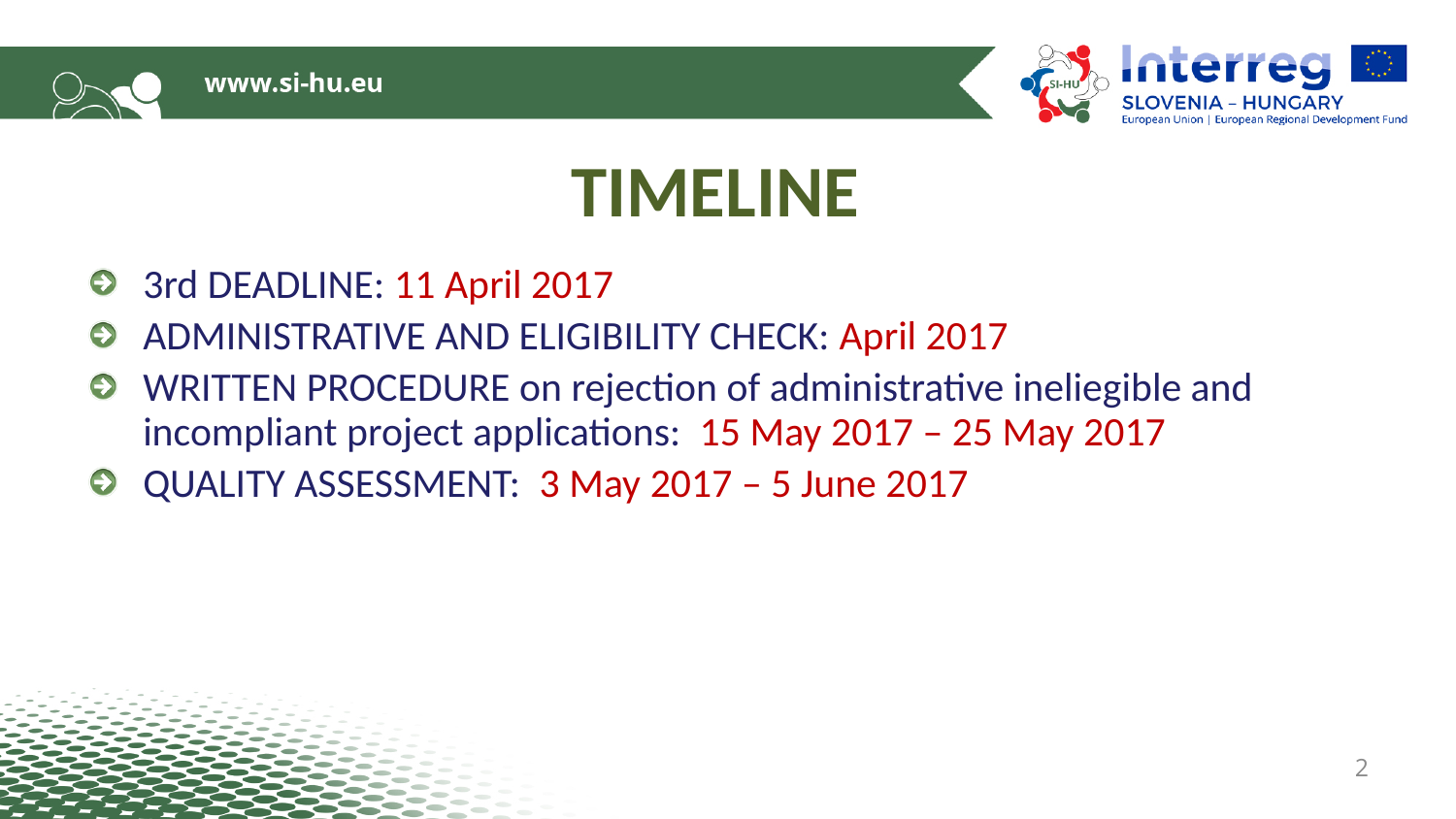

# TIMELINE
3rd DEADLINE: 11 April 2017
ADMINISTRATIVE AND ELIGIBILITY CHECK: April 2017
WRITTEN PROCEDURE on rejection of administrative ineliegible and incompliant project applications:  15 May 2017 – 25 May 2017
QUALITY ASSESSMENT:  3 May 2017 – 5 June 2017

2